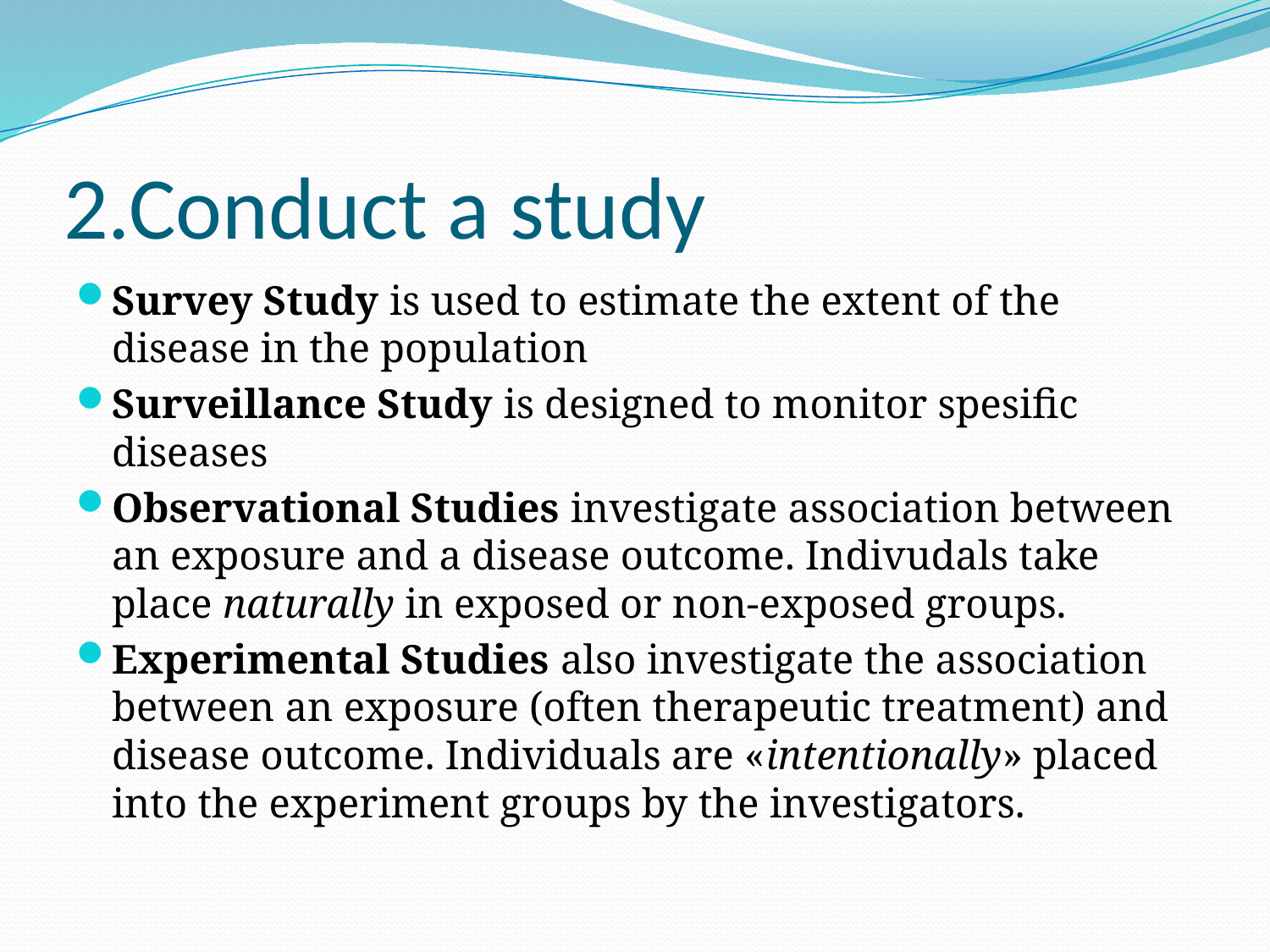

# 2.Conduct a study
Survey Study is used to estimate the extent of the disease in the population
Surveillance Study is designed to monitor spesific diseases
Observational Studies investigate association between an exposure and a disease outcome. Indivudals take place naturally in exposed or non-exposed groups.
Experimental Studies also investigate the association between an exposure (often therapeutic treatment) and  disease outcome. Individuals are «intentionally» placed into the experiment groups by the investigators.